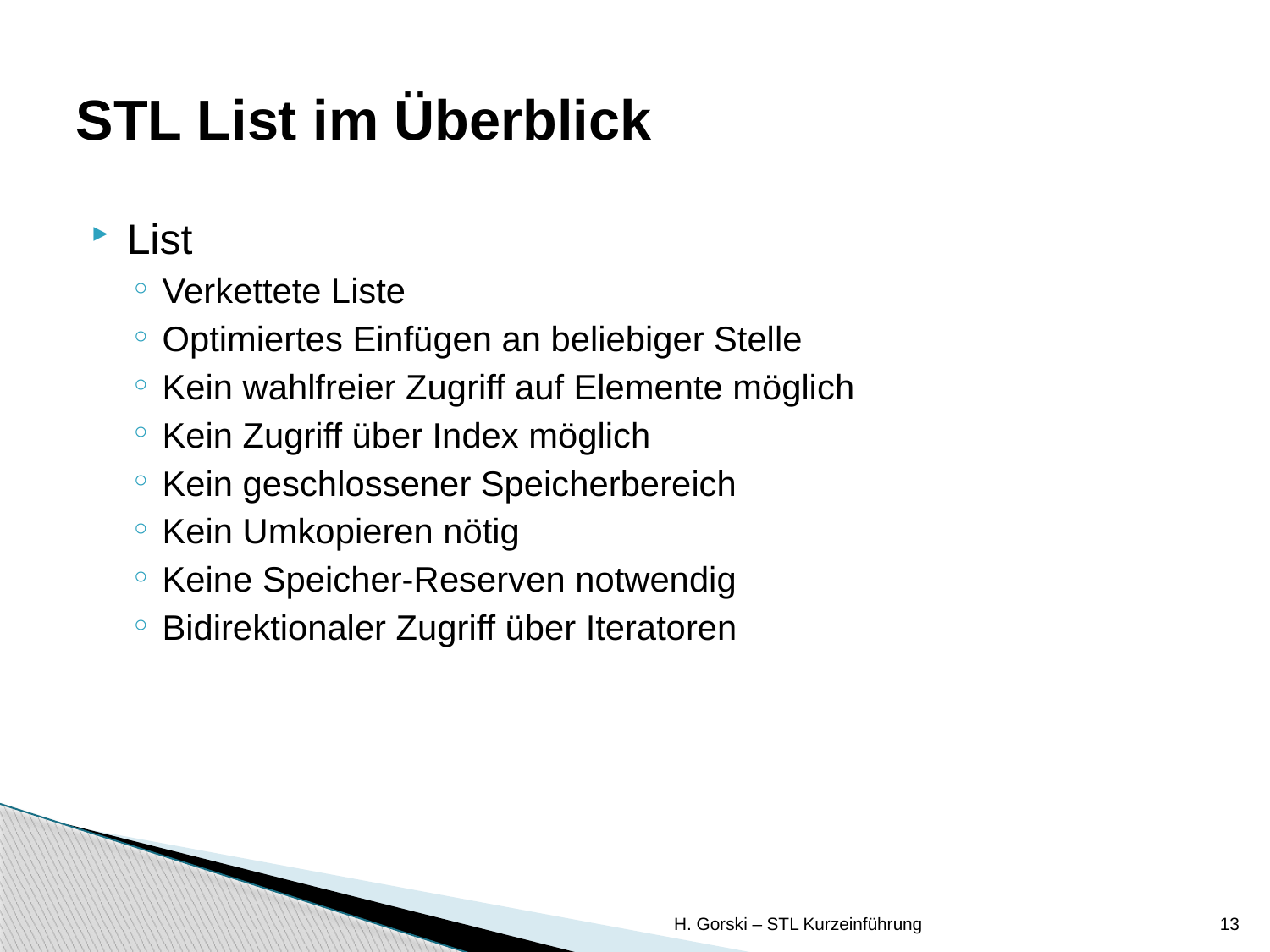

# STL List im Überblick
List
Verkettete Liste
Optimiertes Einfügen an beliebiger Stelle
Kein wahlfreier Zugriff auf Elemente möglich
Kein Zugriff über Index möglich
Kein geschlossener Speicherbereich
Kein Umkopieren nötig
Keine Speicher-Reserven notwendig
Bidirektionaler Zugriff über Iteratoren
H. Gorski – STL Kurzeinführung
13